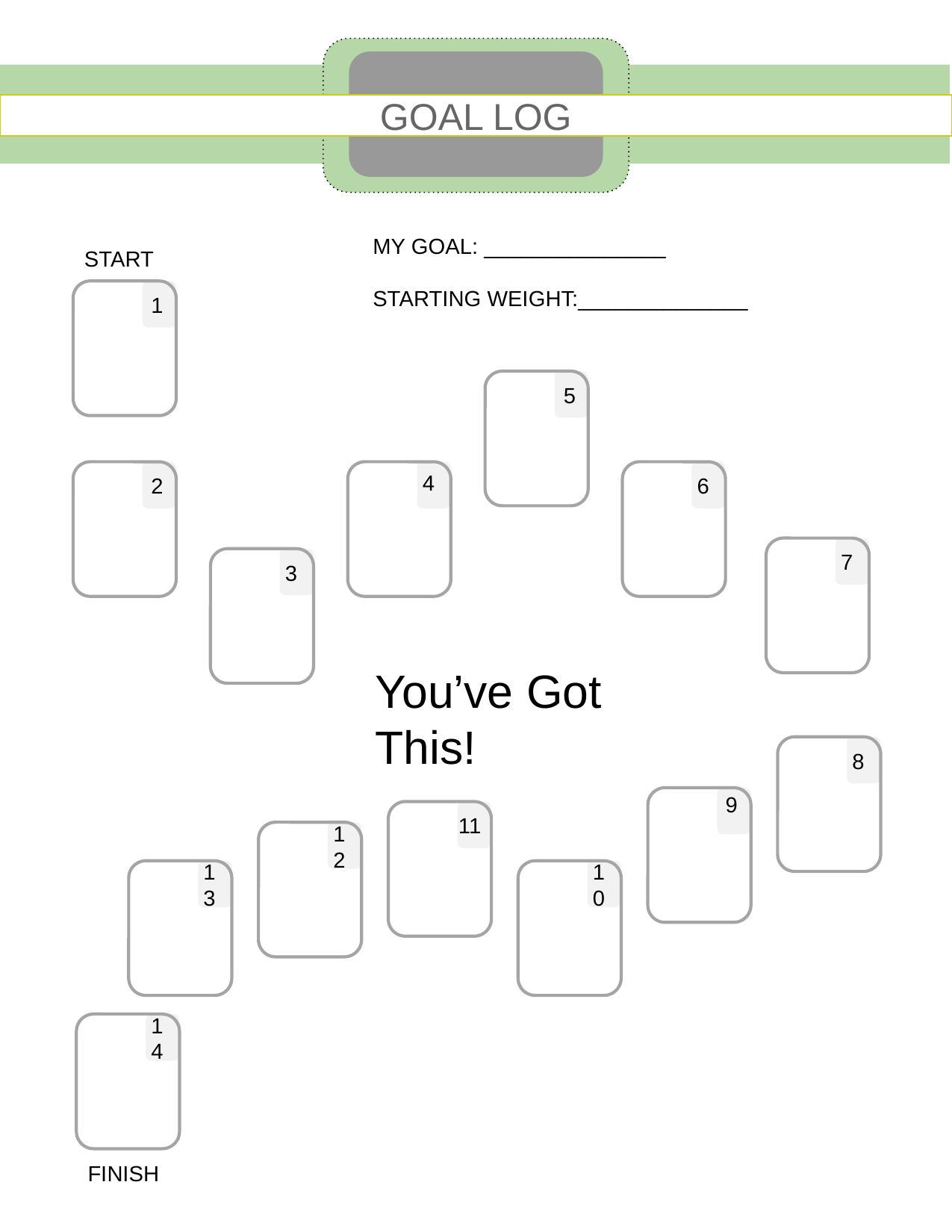

GOAL LOG
MY GOAL: _______________
STARTING WEIGHT:______________
START

1

5
4

2
6

7
3

You’ve Got This!

8
9

11

12
10

13

14
FINISH